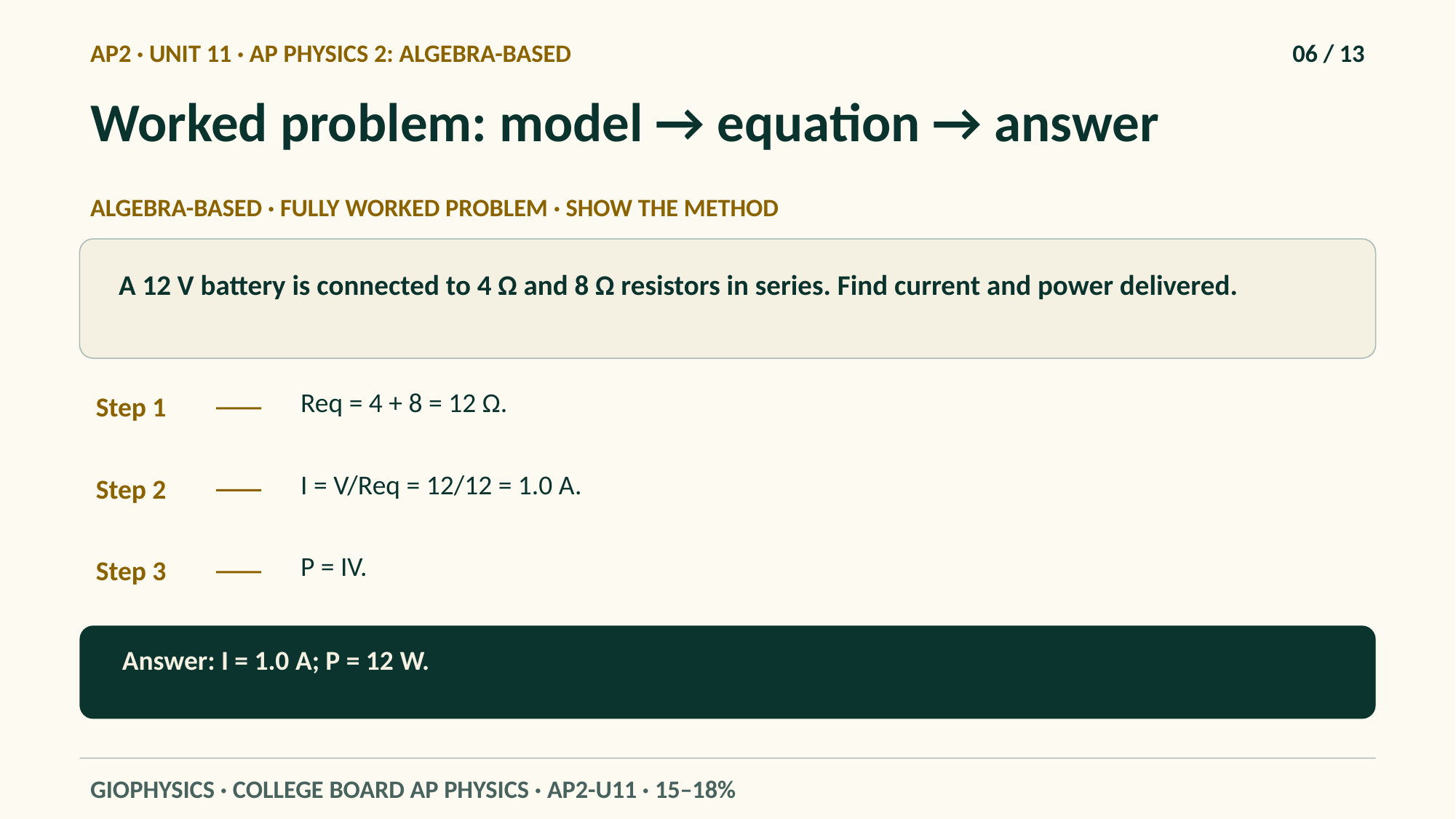

AP2 · UNIT 11 · AP PHYSICS 2: ALGEBRA-BASED
06 / 13
Worked problem: model → equation → answer
ALGEBRA-BASED · FULLY WORKED PROBLEM · SHOW THE METHOD

A 12 V battery is connected to 4 Ω and 8 Ω resistors in series. Find current and power delivered.
Req = 4 + 8 = 12 Ω.
Step 1

I = V/Req = 12/12 = 1.0 A.
Step 2

P = IV.
Step 3

Answer: I = 1.0 A; P = 12 W.

GIOPHYSICS · COLLEGE BOARD AP PHYSICS · AP2-U11 · 15–18%